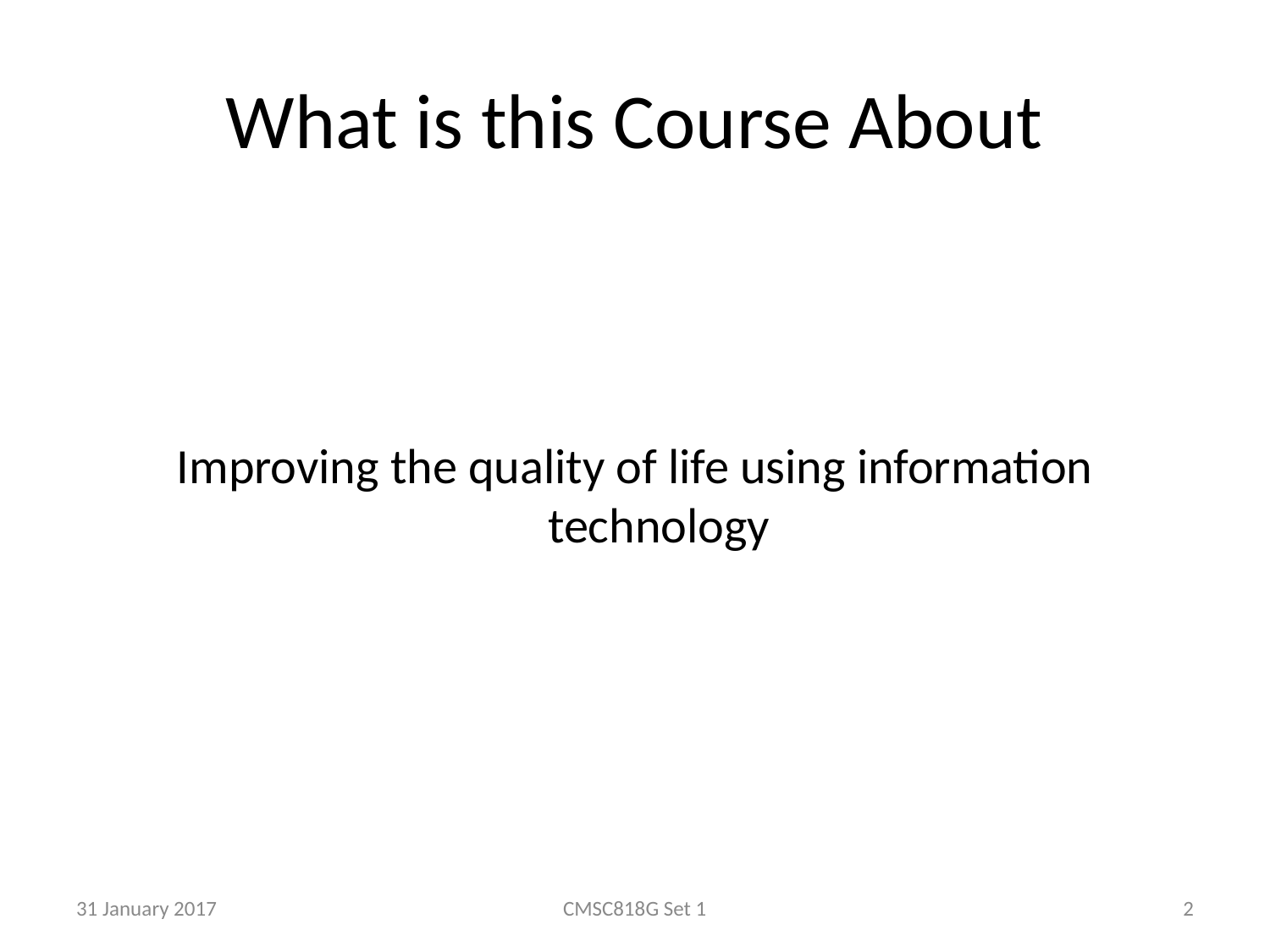

# What is this Course About
Improving the quality of life using information technology
31 January 2017
CMSC818G Set 1
2